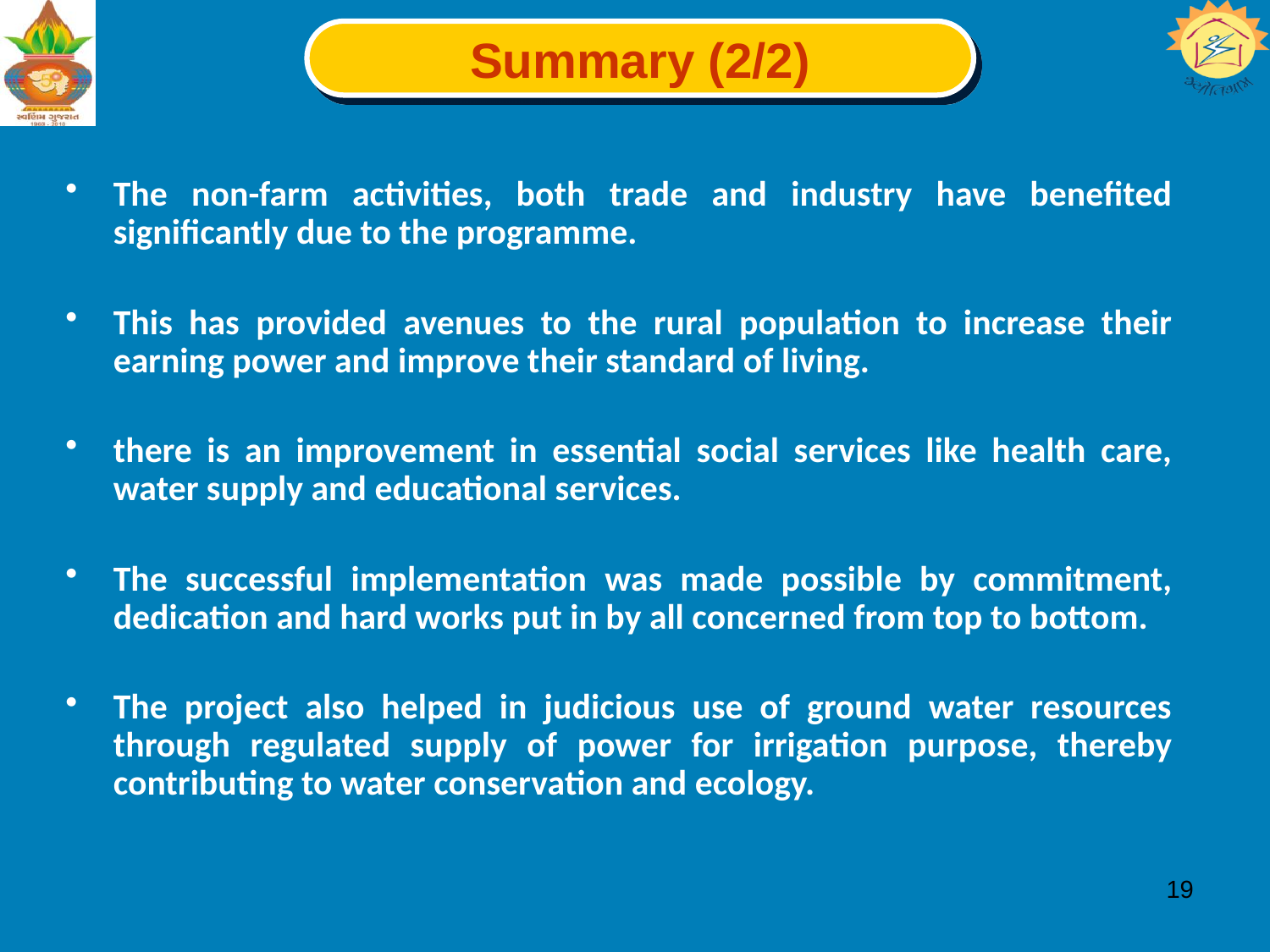

Summary (2/2)
The non-farm activities, both trade and industry have benefited significantly due to the programme.

This has provided avenues to the rural population to increase their earning power and improve their standard of living.

there is an improvement in essential social services like health care, water supply and educational services.

The successful implementation was made possible by commitment, dedication and hard works put in by all concerned from top to bottom.

The project also helped in judicious use of ground water resources through regulated supply of power for irrigation purpose, thereby contributing to water conservation and ecology.
19